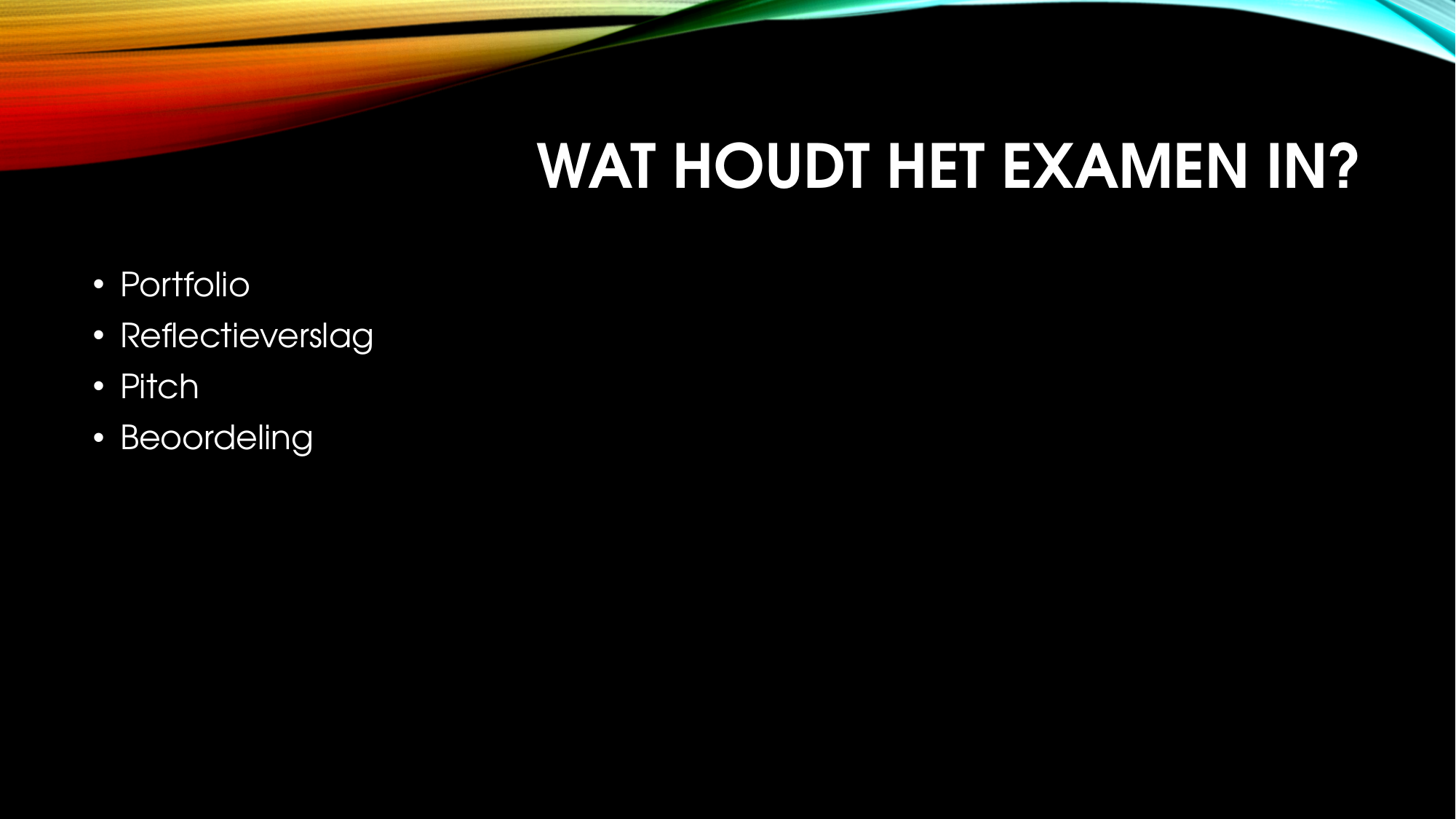

# Wat houdt het examen in?
Portfolio
Reflectieverslag
Pitch
Beoordeling